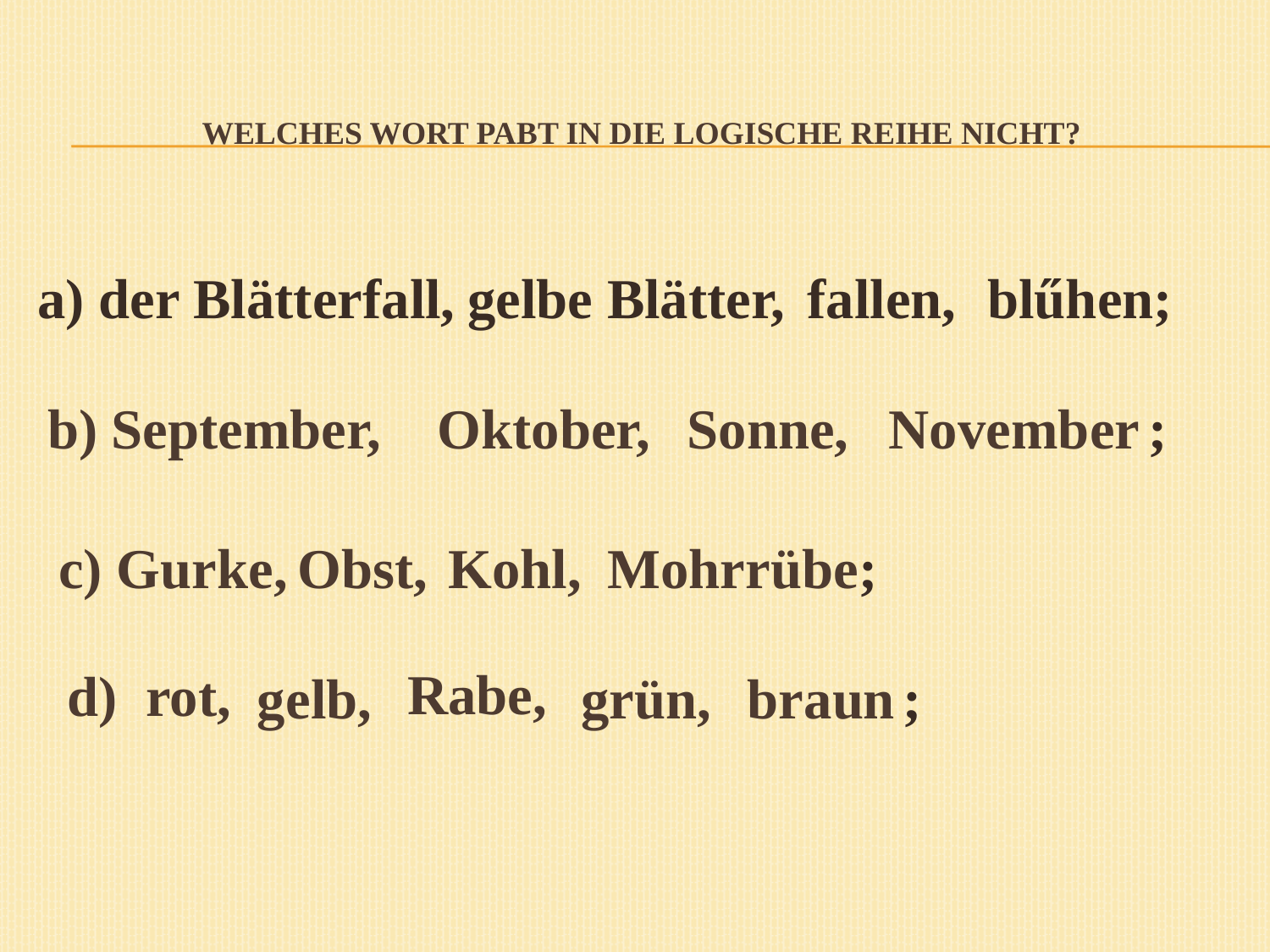

# Welches Wort paβt in die logische Reihe nicht?
a) der Blätterfall,
gelbe Blätter,
fallen,
blűhen;
b) September,
Oktober,
Sonne,
November ;
с) Gurke,
Obst,
Kohl,
Mohrrübe;
Rabe,
d)  rot,
gelb,
braun ;
grün,